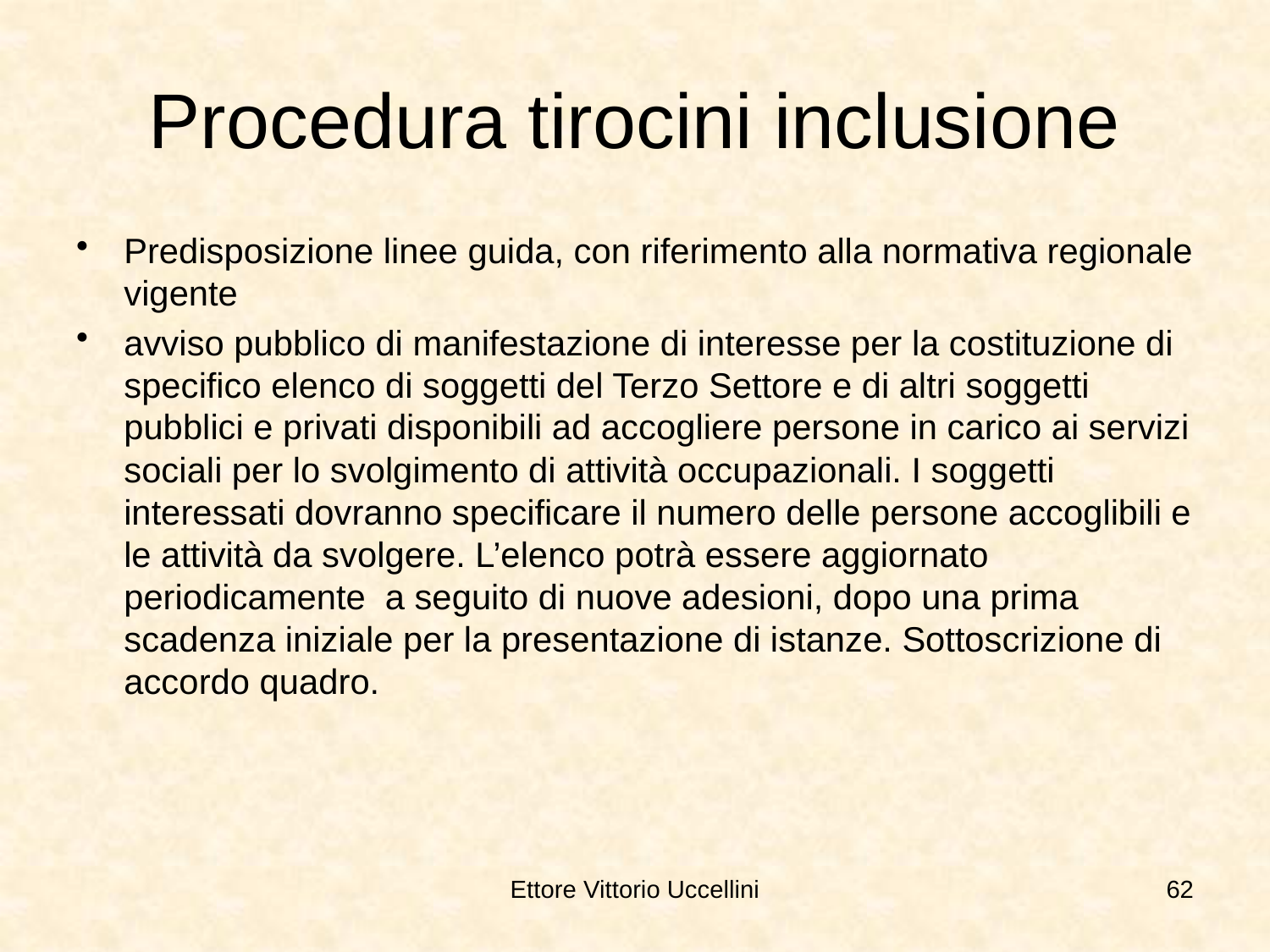

# Procedura tirocini inclusione
Predisposizione linee guida, con riferimento alla normativa regionale vigente
avviso pubblico di manifestazione di interesse per la costituzione di specifico elenco di soggetti del Terzo Settore e di altri soggetti pubblici e privati disponibili ad accogliere persone in carico ai servizi sociali per lo svolgimento di attività occupazionali. I soggetti interessati dovranno specificare il numero delle persone accoglibili e le attività da svolgere. L’elenco potrà essere aggiornato periodicamente  a seguito di nuove adesioni, dopo una prima scadenza iniziale per la presentazione di istanze. Sottoscrizione di accordo quadro.
Ettore Vittorio Uccellini
62